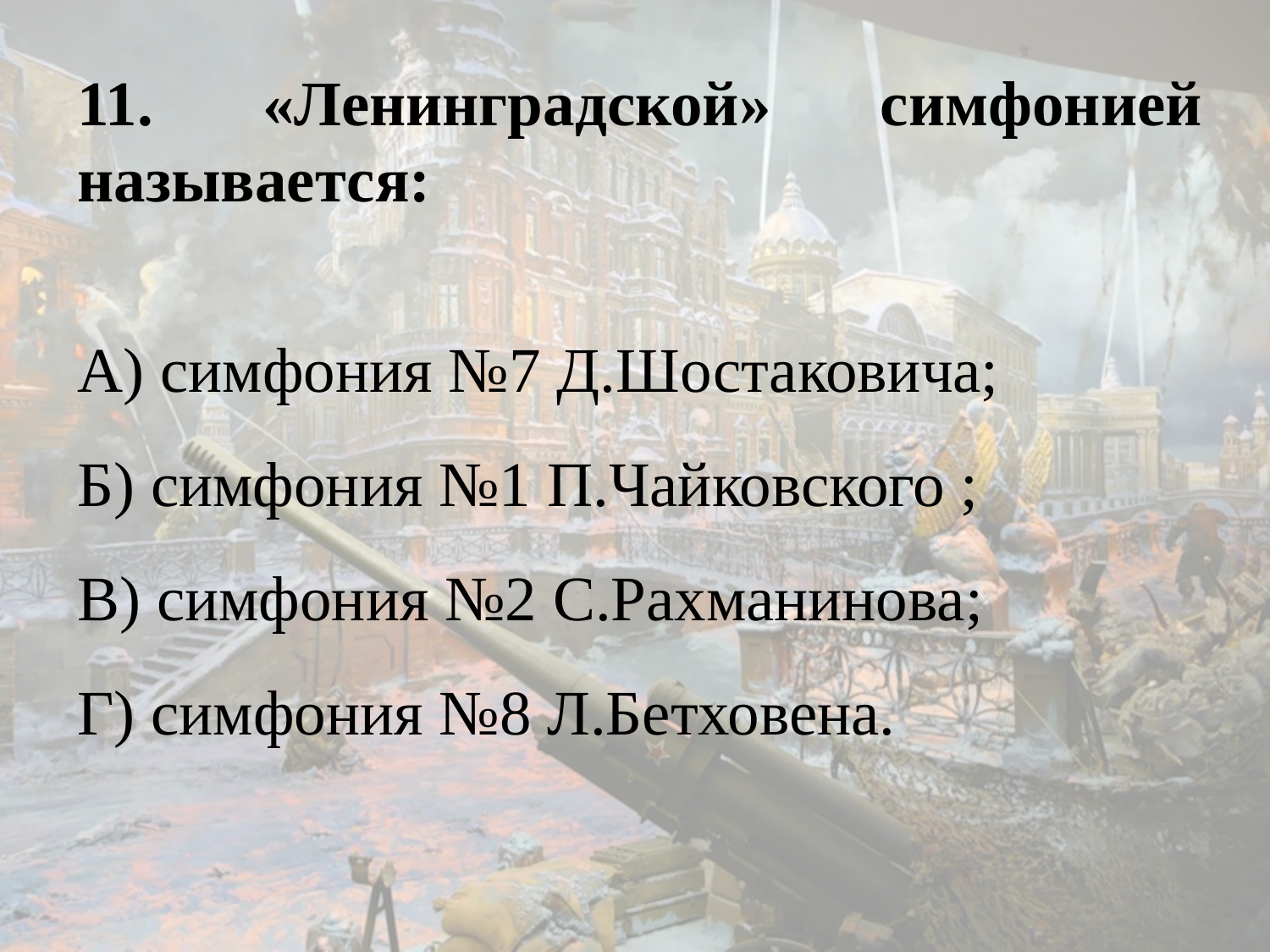

11. «Ленинградской» симфонией называется:

А) симфония №7 Д.Шостаковича;
Б) симфония №1 П.Чайковского ;
В) симфония №2 С.Рахманинова;
Г) симфония №8 Л.Бетховена.